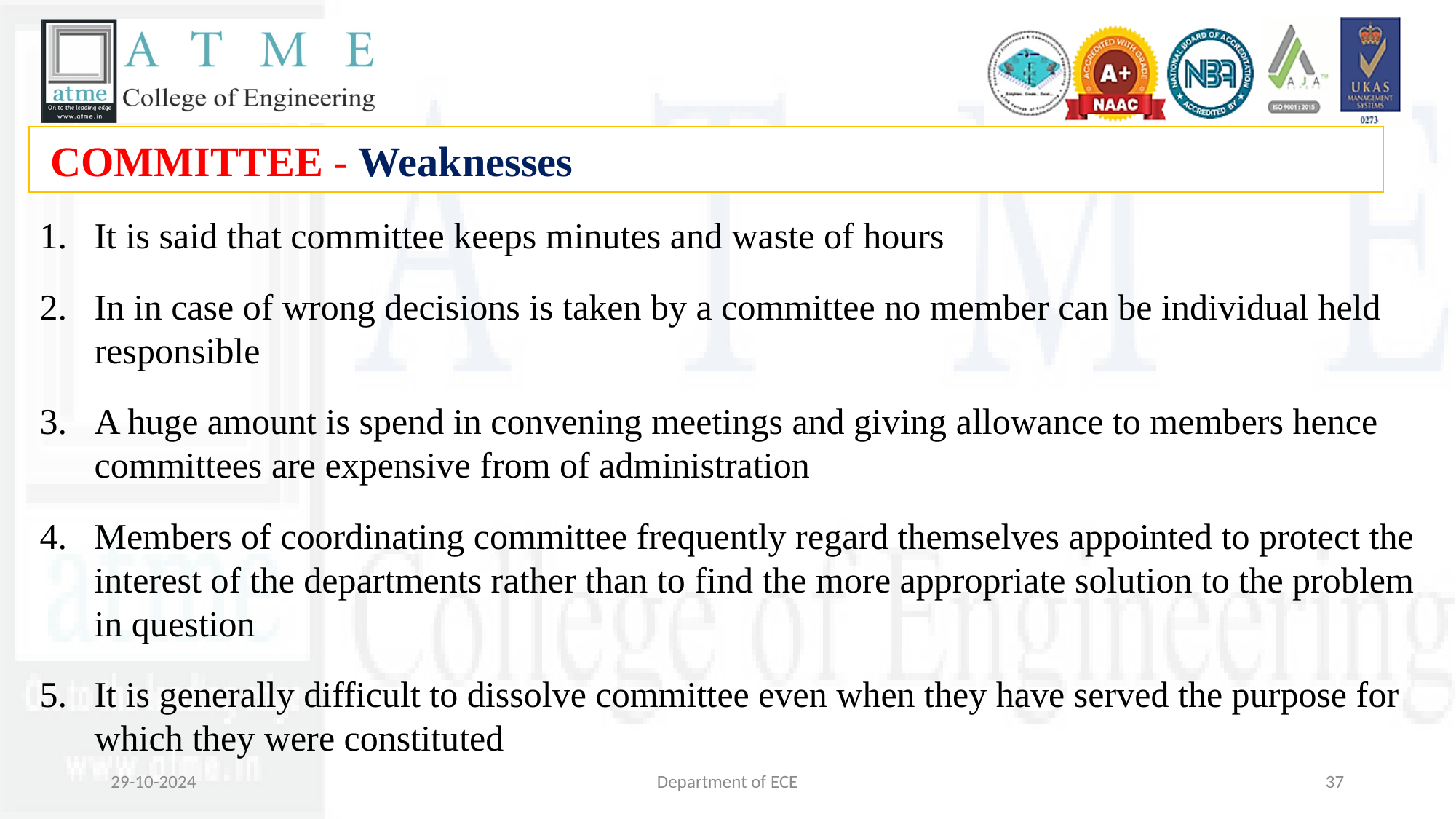

COMMITTEE - Weaknesses
It is said that committee keeps minutes and waste of hours
In in case of wrong decisions is taken by a committee no member can be individual held responsible
A huge amount is spend in convening meetings and giving allowance to members hence committees are expensive from of administration
Members of coordinating committee frequently regard themselves appointed to protect the interest of the departments rather than to find the more appropriate solution to the problem in question
It is generally difficult to dissolve committee even when they have served the purpose for which they were constituted
29-10-2024
Department of ECE
37